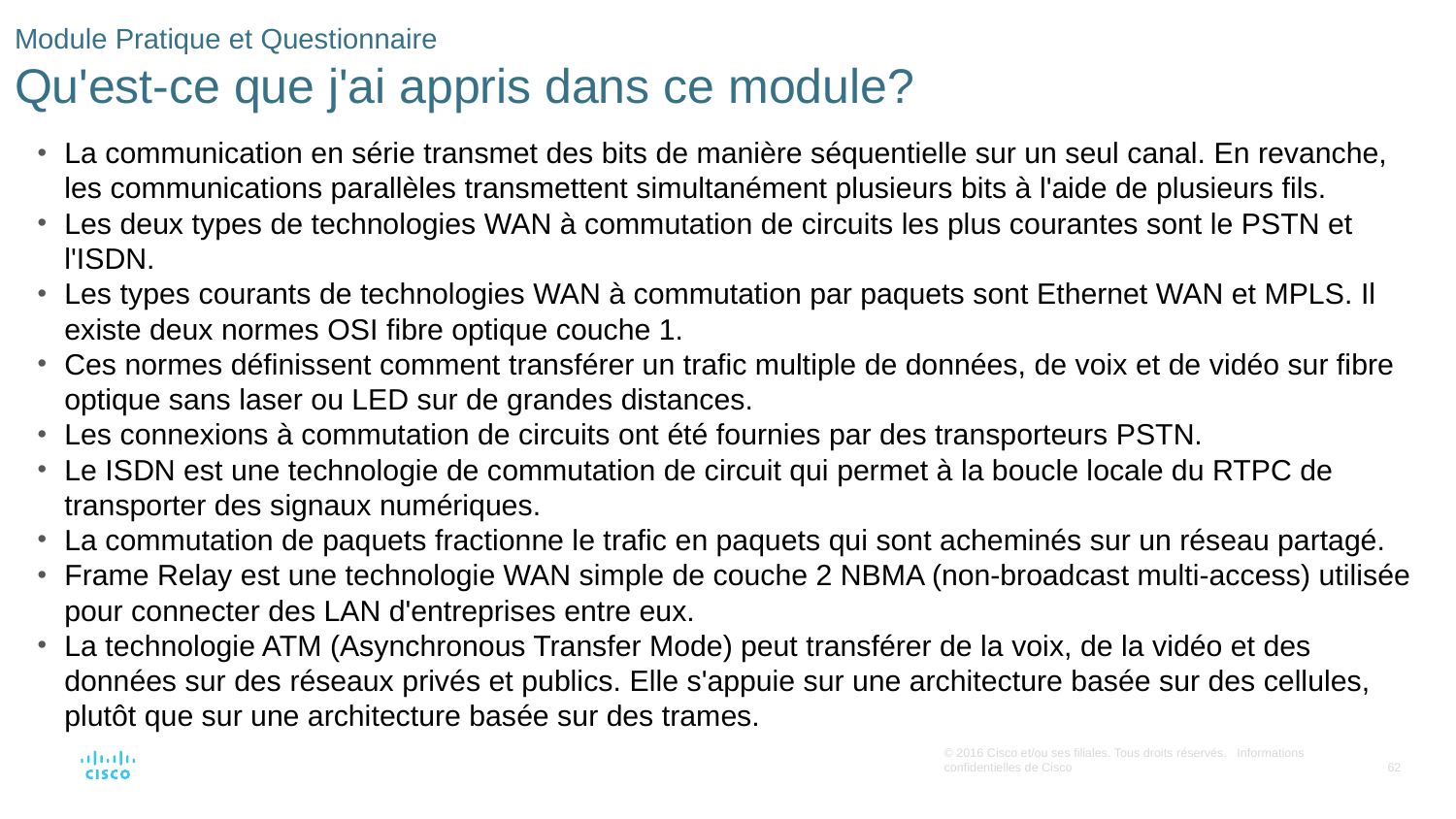

# Module Pratique et Questionnaire Qu'est-ce que j'ai appris dans ce module?
La communication en série transmet des bits de manière séquentielle sur un seul canal. En revanche, les communications parallèles transmettent simultanément plusieurs bits à l'aide de plusieurs fils.
Les deux types de technologies WAN à commutation de circuits les plus courantes sont le PSTN et l'ISDN.
Les types courants de technologies WAN à commutation par paquets sont Ethernet WAN et MPLS. Il existe deux normes OSI fibre optique couche 1.
Ces normes définissent comment transférer un trafic multiple de données, de voix et de vidéo sur fibre optique sans laser ou LED sur de grandes distances.
Les connexions à commutation de circuits ont été fournies par des transporteurs PSTN.
Le ISDN est une technologie de commutation de circuit qui permet à la boucle locale du RTPC de transporter des signaux numériques.
La commutation de paquets fractionne le trafic en paquets qui sont acheminés sur un réseau partagé.
Frame Relay est une technologie WAN simple de couche 2 NBMA (non-broadcast multi-access) utilisée pour connecter des LAN d'entreprises entre eux.
La technologie ATM (Asynchronous Transfer Mode) peut transférer de la voix, de la vidéo et des données sur des réseaux privés et publics. Elle s'appuie sur une architecture basée sur des cellules, plutôt que sur une architecture basée sur des trames.